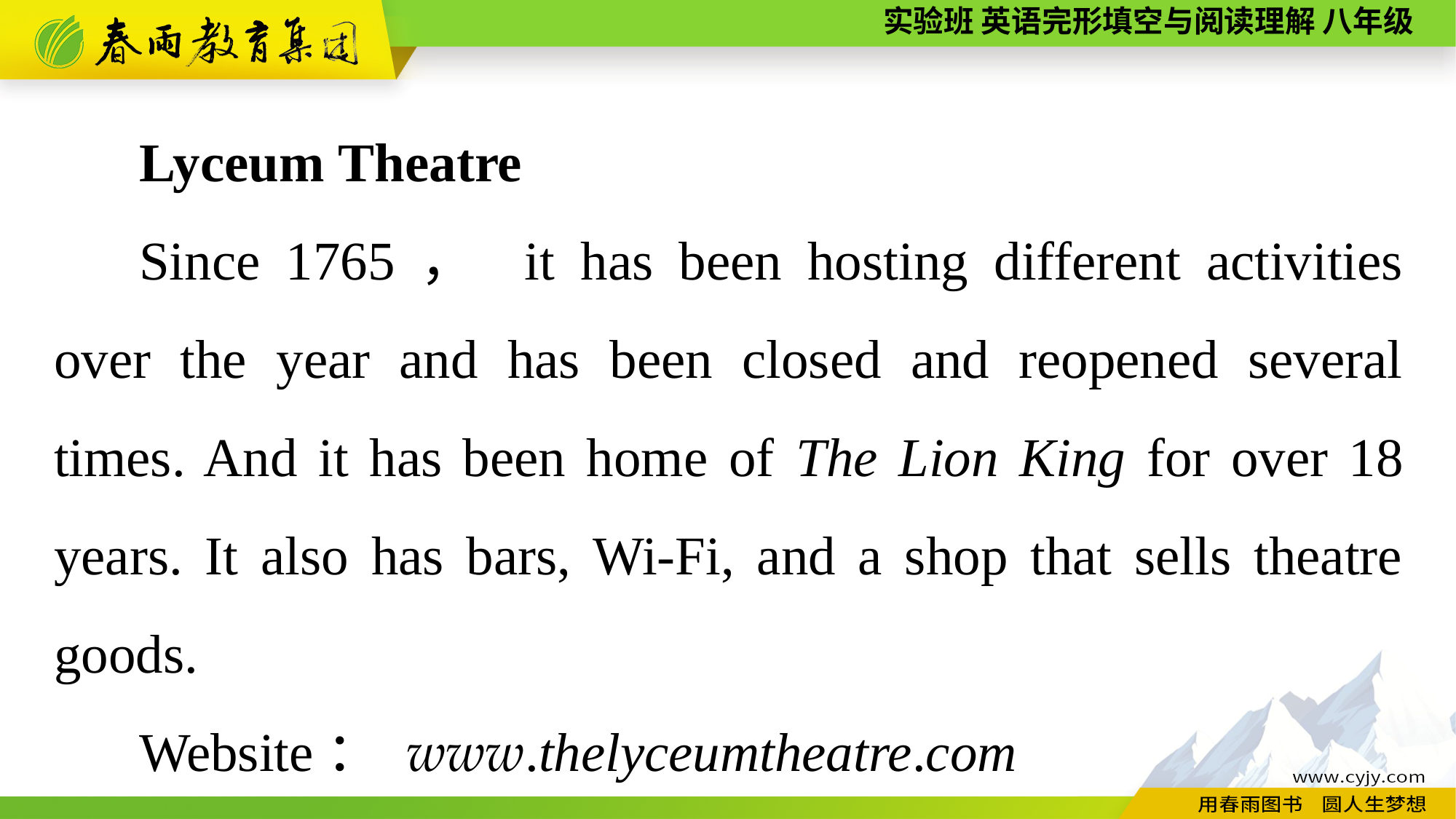

Lyceum Theatre
Since 1765， it has been hosting different activities over the year and has been closed and reopened several times. And it has been home of The Lion King for over 18 years. It also has bars, Wi-Fi, and a shop that sells theatre goods.
Website： www.thelyceumtheatre.com